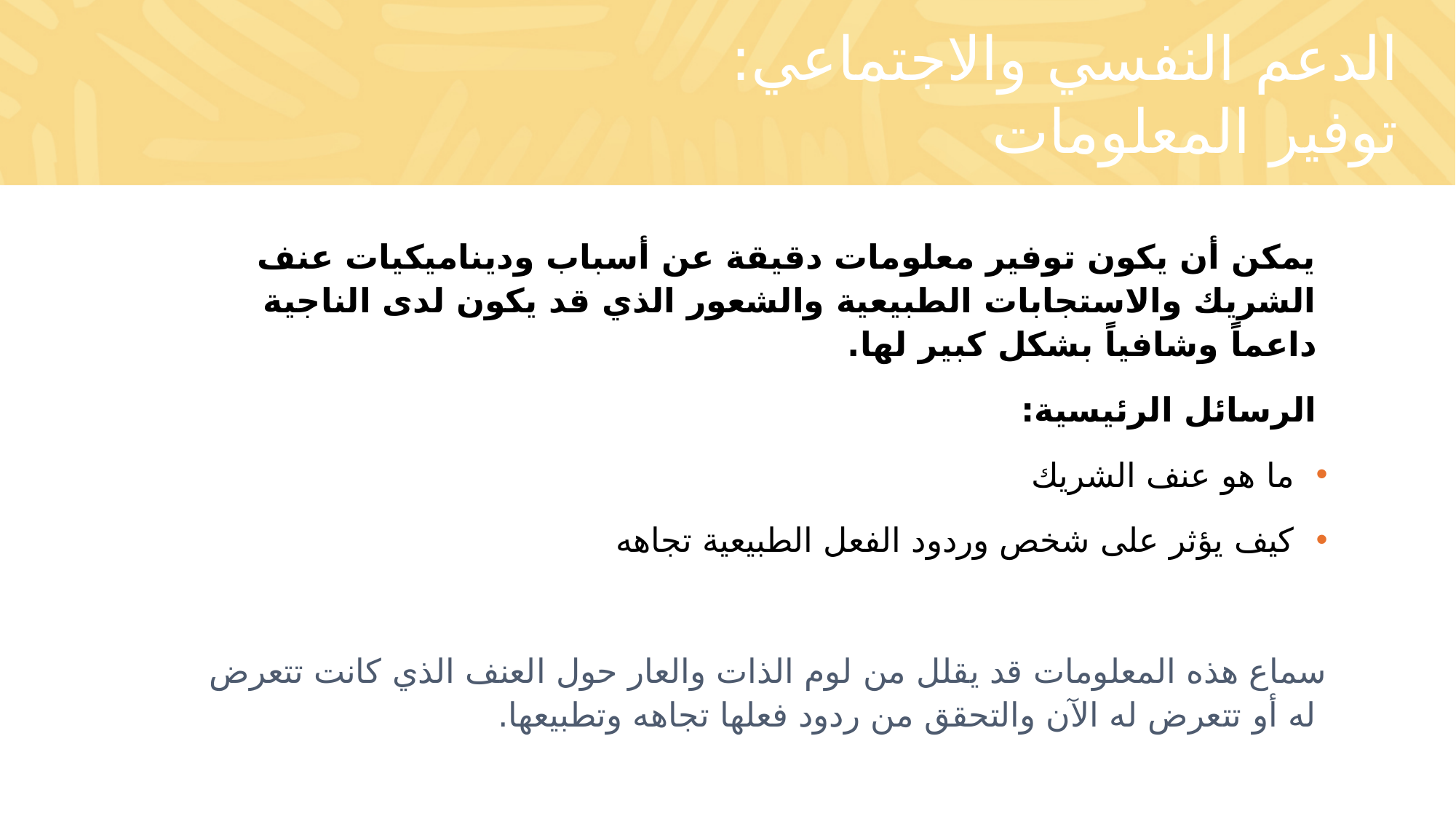

# الدعم النفسي والاجتماعي: توفير المعلومات
يمكن أن يكون توفير معلومات دقيقة عن أسباب وديناميكيات عنف الشريك والاستجابات الطبيعية والشعور الذي قد يكون لدى الناجية داعماً وشافياً بشكل كبير لها.
الرسائل الرئيسية:
  ما هو عنف الشريك
  كيف يؤثر على شخص وردود الفعل الطبيعية تجاهه

سماع هذه المعلومات قد يقلل من لوم الذات والعار حول العنف الذي كانت تتعرض له أو تتعرض له الآن والتحقق من ردود فعلها تجاهه وتطبيعها.